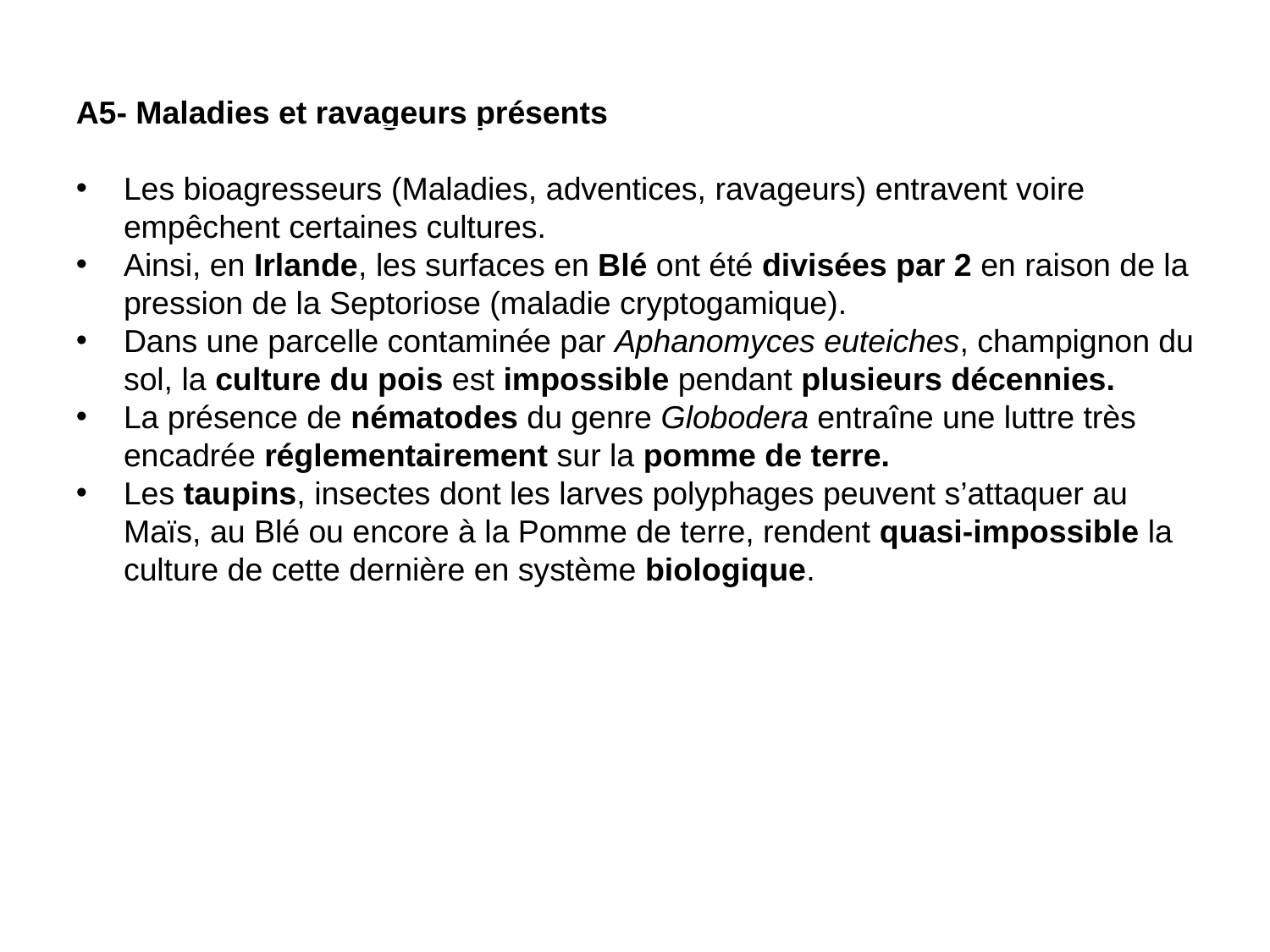

A5- Maladies et ravageurs présents

Les bioagresseurs (Maladies, adventices, ravageurs) entravent voire empêchent certaines cultures.
Ainsi, en Irlande, les surfaces en Blé ont été divisées par 2 en raison de la pression de la Septoriose (maladie cryptogamique).
Dans une parcelle contaminée par Aphanomyces euteiches, champignon du sol, la culture du pois est impossible pendant plusieurs décennies.
La présence de nématodes du genre Globodera entraîne une luttre très encadrée réglementairement sur la pomme de terre.
Les taupins, insectes dont les larves polyphages peuvent s’attaquer au Maïs, au Blé ou encore à la Pomme de terre, rendent quasi-impossible la culture de cette dernière en système biologique.